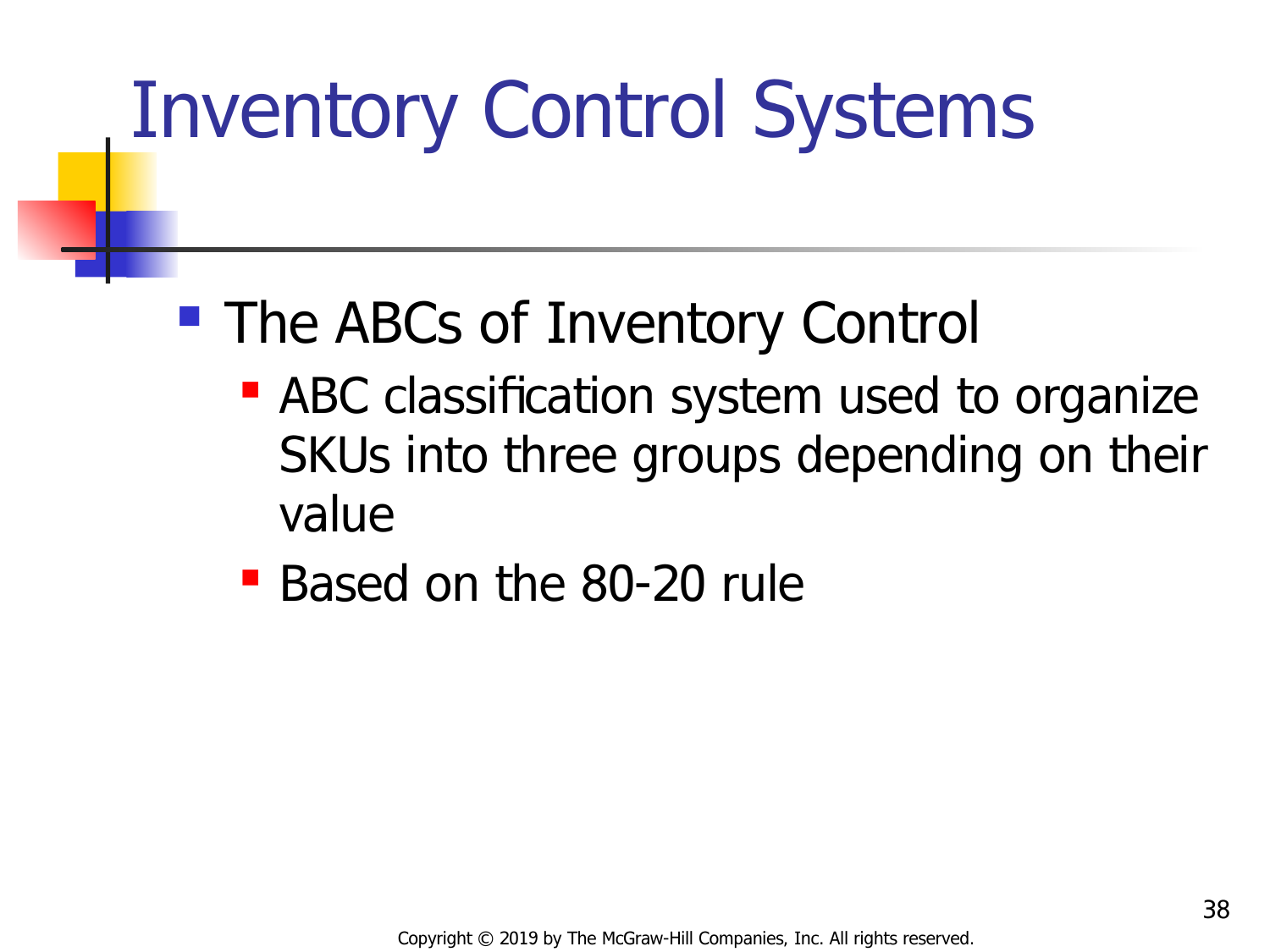

# Inventory Control Systems
The ABCs of Inventory Control
ABC classification system used to organize SKUs into three groups depending on their value
Based on the 80-20 rule

38
Copyright © 2019 by The McGraw-Hill Companies, Inc. All rights reserved.